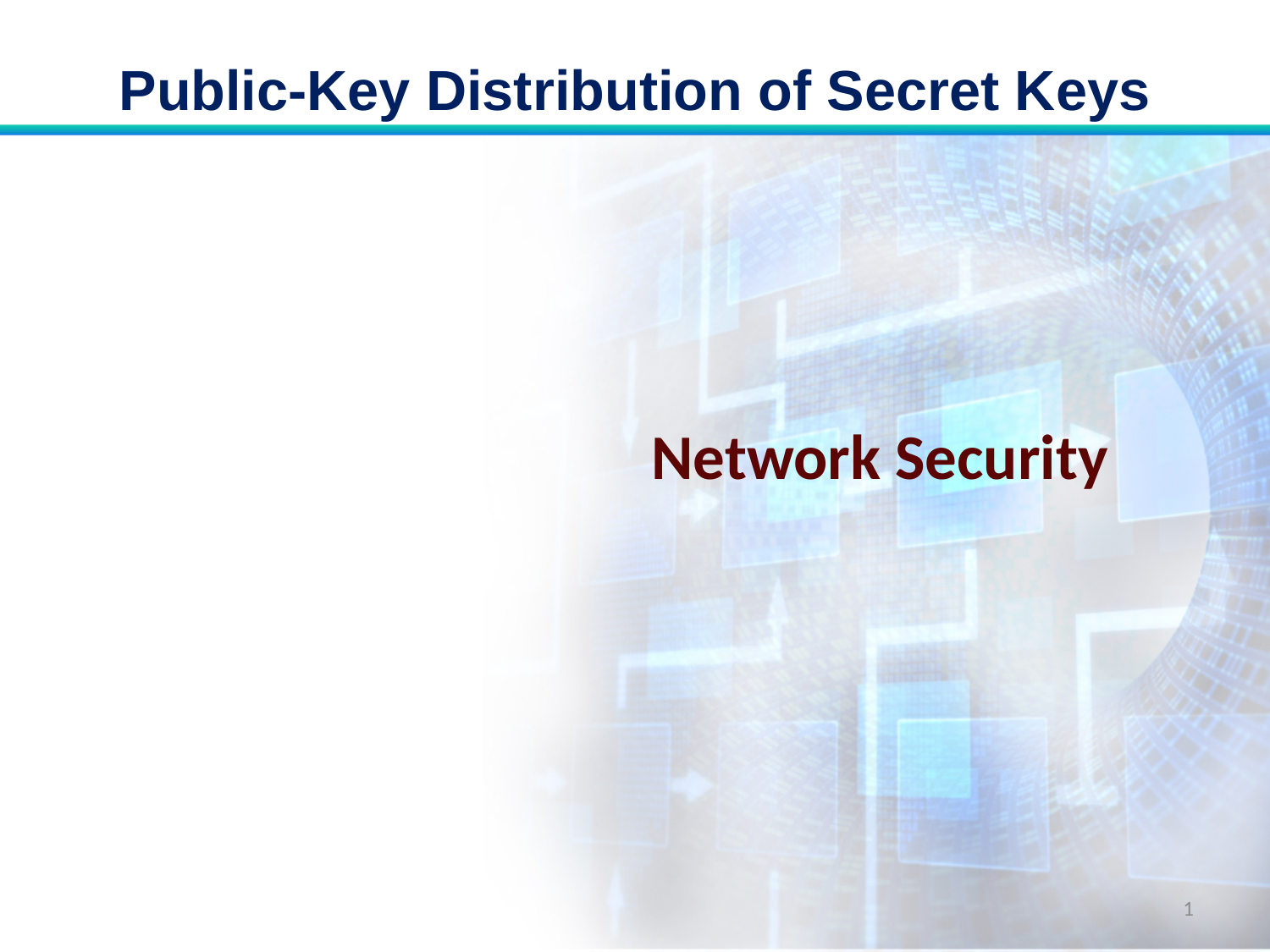

# Public-Key Distribution of Secret Keys
Network Security
1